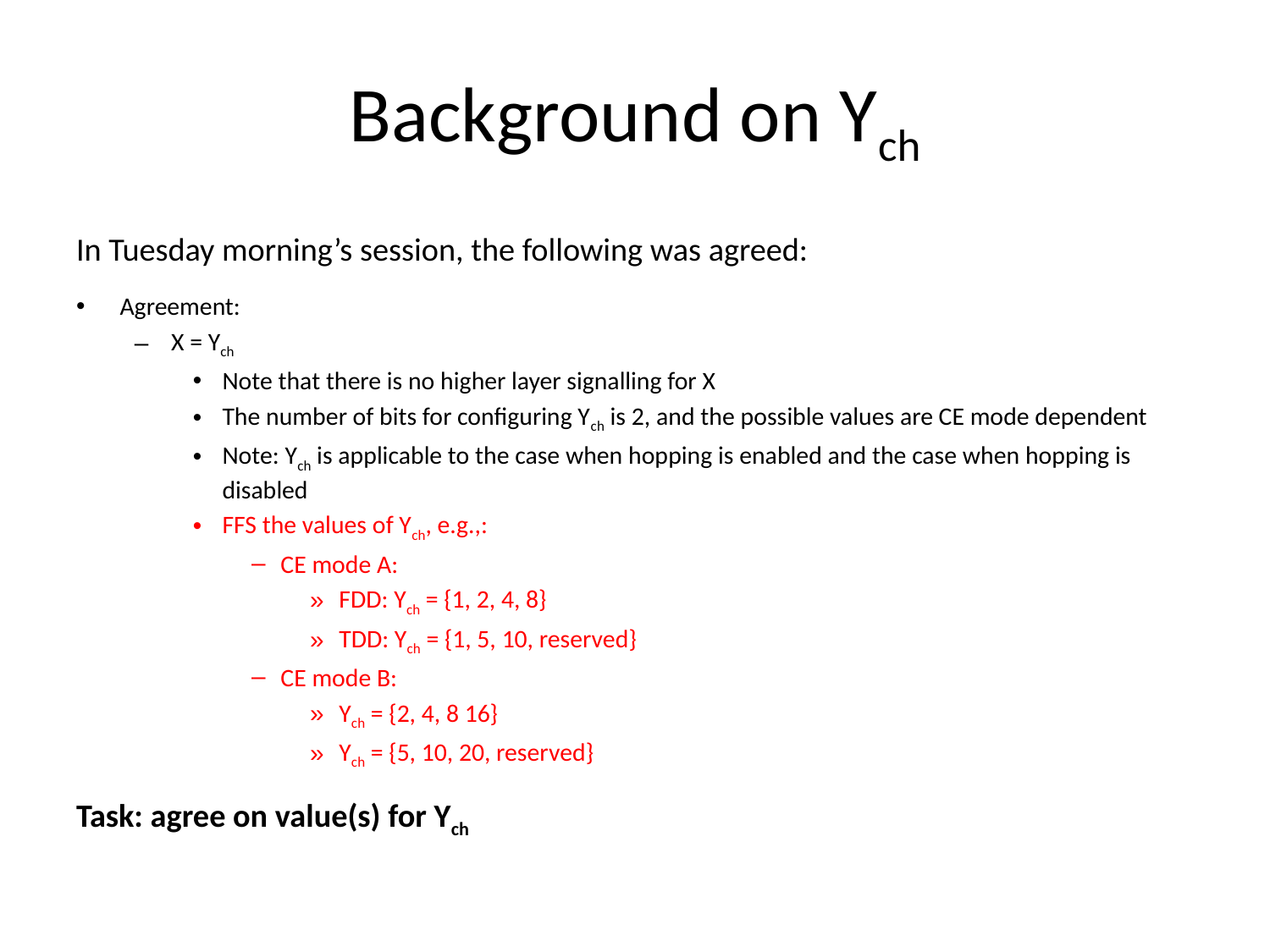

# Background on Ych
In Tuesday morning’s session, the following was agreed:

Agreement:
X = Ych
Note that there is no higher layer signalling for X
The number of bits for configuring Ych is 2, and the possible values are CE mode dependent
Note: Ych is applicable to the case when hopping is enabled and the case when hopping is disabled
FFS the values of Ych, e.g.,:
CE mode A:
FDD: Ych = {1, 2, 4, 8}
TDD: Ych = {1, 5, 10, reserved}
CE mode B:
Ych = {2, 4, 8 16}
Ych = {5, 10, 20, reserved}

Task: agree on value(s) for Ych